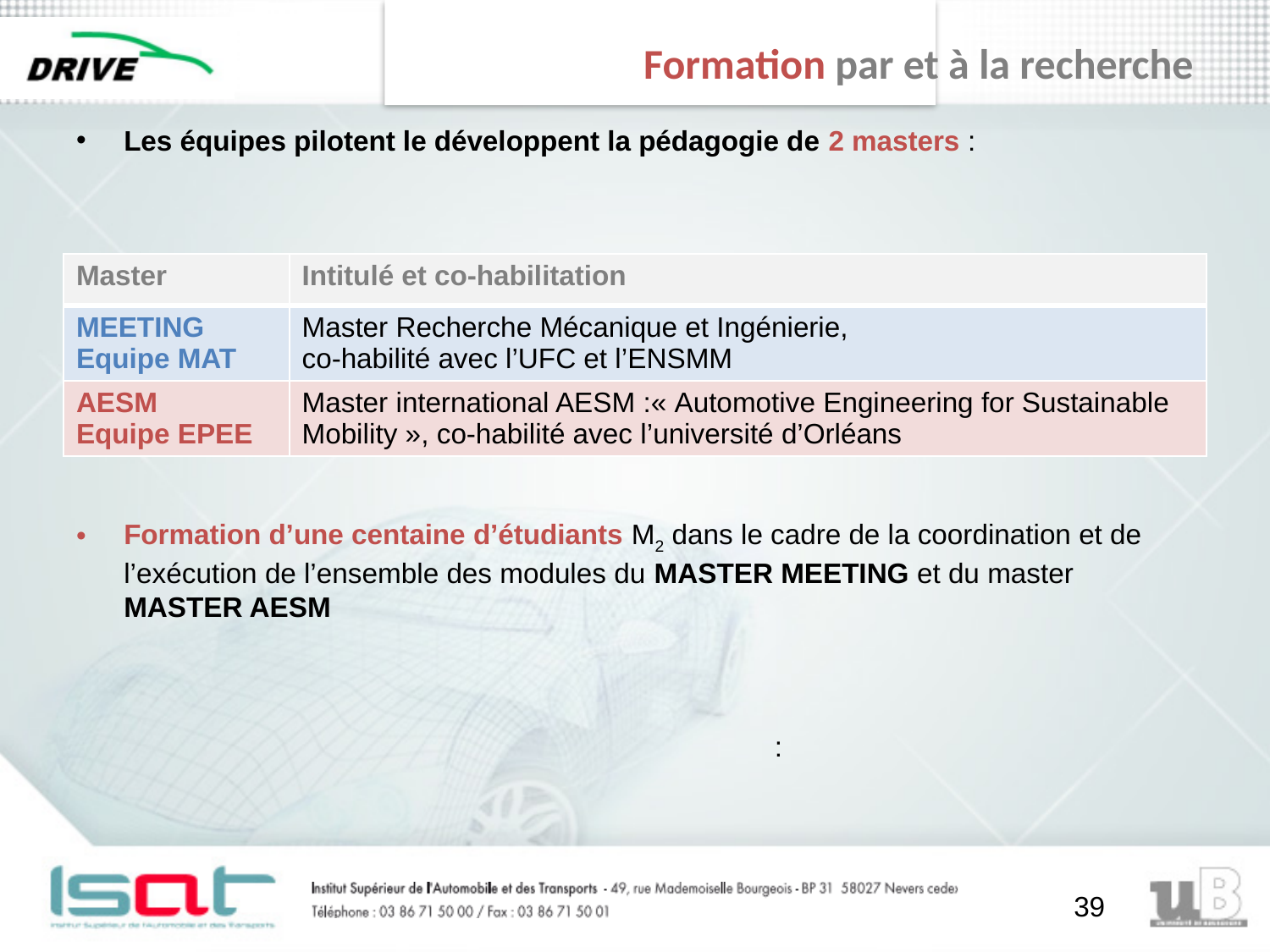

# Formation par et à la recherche
Les équipes pilotent le développent la pédagogie de 2 masters :

Formation d’une centaine d’étudiants M2 dans le cadre de la coordination et de l’exécution de l’ensemble des modules du MASTER MEETING et du master MASTER AESM

| Master | Intitulé et co-habilitation |
| --- | --- |
| MEETING Equipe MAT | Master Recherche Mécanique et Ingénierie, co-habilité avec l’UFC et l’ENSMM |
| AESM Equipe EPEE | Master international AESM :« Automotive Engineering for Sustainable Mobility », co-habilité avec l’université d’Orléans |
: